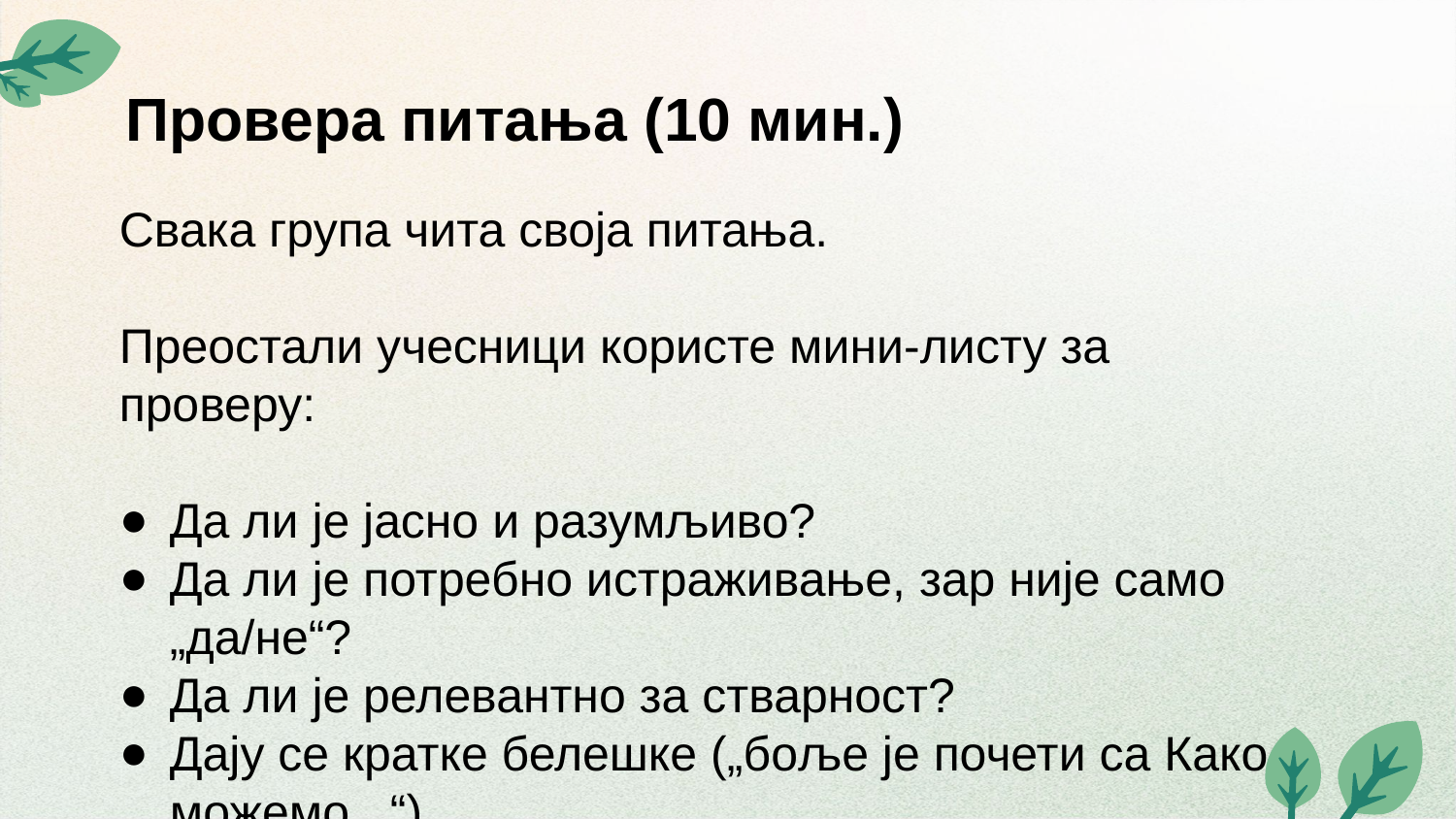

# Провера питања (10 мин.)
Свака група чита своја питања.

Преостали учесници користе мини-листу за проверу:

Да ли је јасно и разумљиво?
Да ли је потребно истраживање, зар није само „да/не“?
Да ли је релевантно за стварност?
Дају се кратке белешке („боље је почети са Како можемо...“).